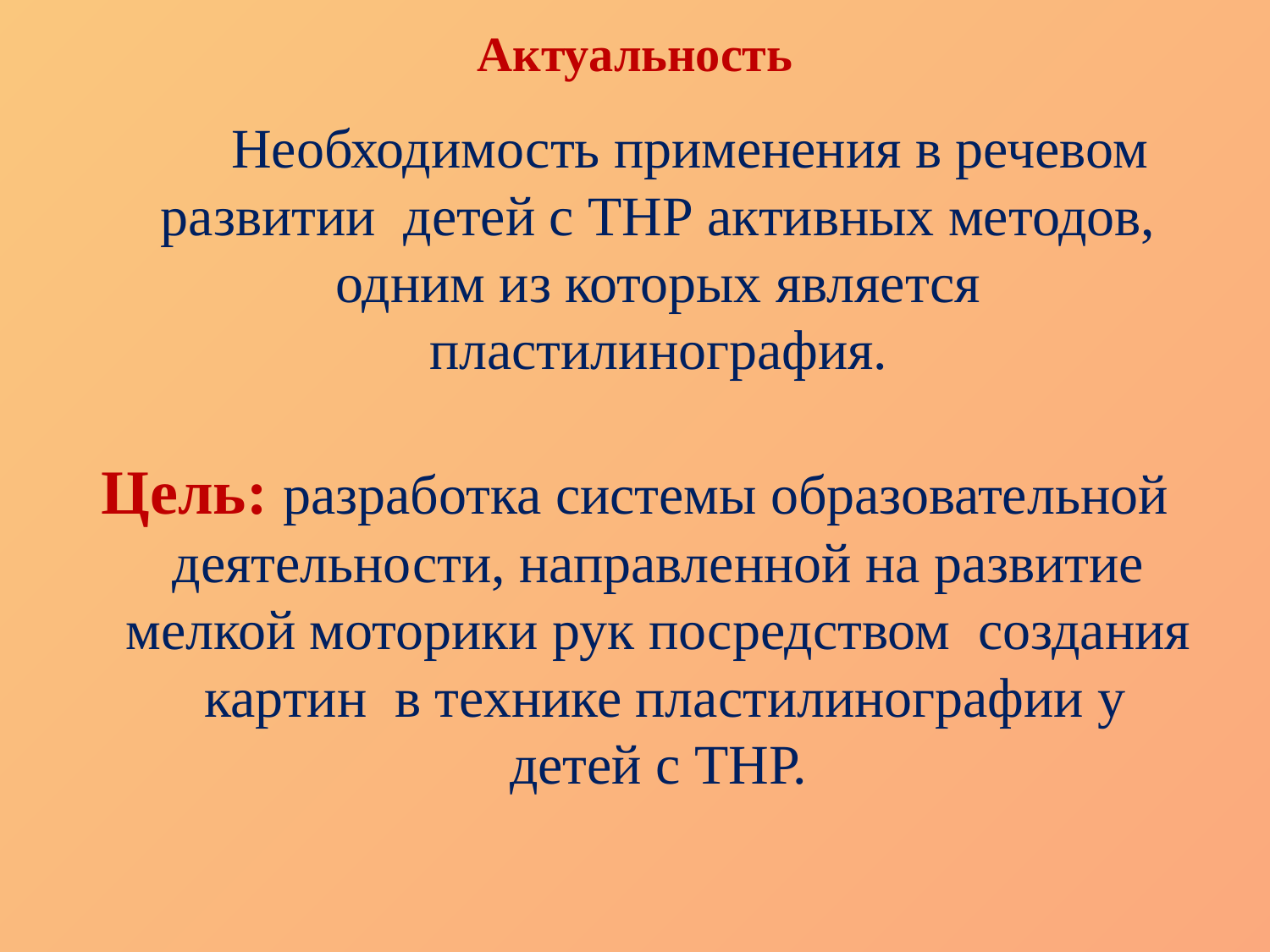

# Актуальность
         Необходимость применения в речевом развитии  детей с ТНР активных методов, одним из которых является пластилинография.

Цель: разработка системы образовательной деятельности, направленной на развитие мелкой моторики рук посредством  создания  картин  в технике пластилинографии у детей с ТНР.